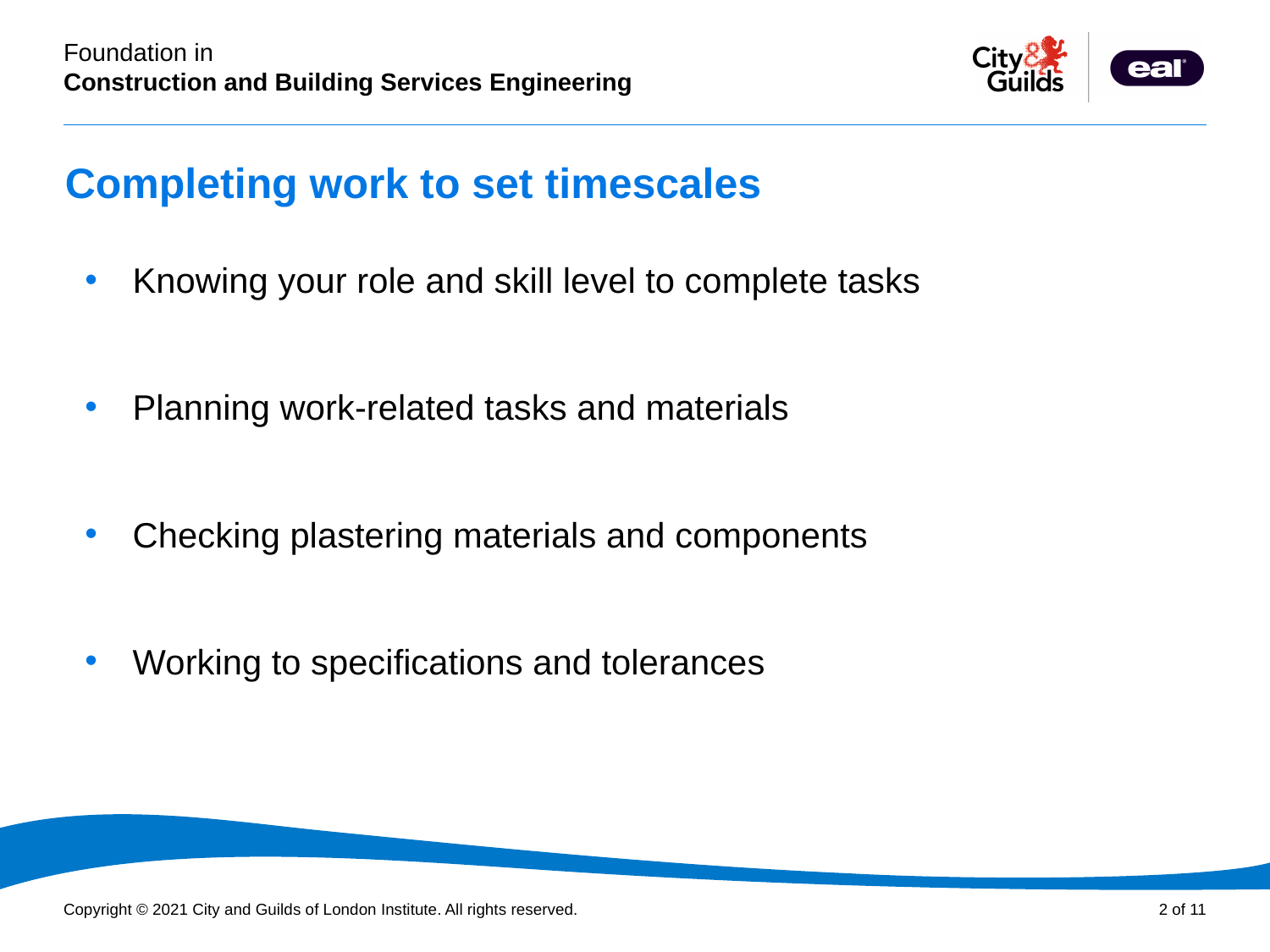

# Completing work to set timescales
Knowing your role and skill level to complete tasks

Planning work-related tasks and materials

Checking plastering materials and components

Working to specifications and tolerances